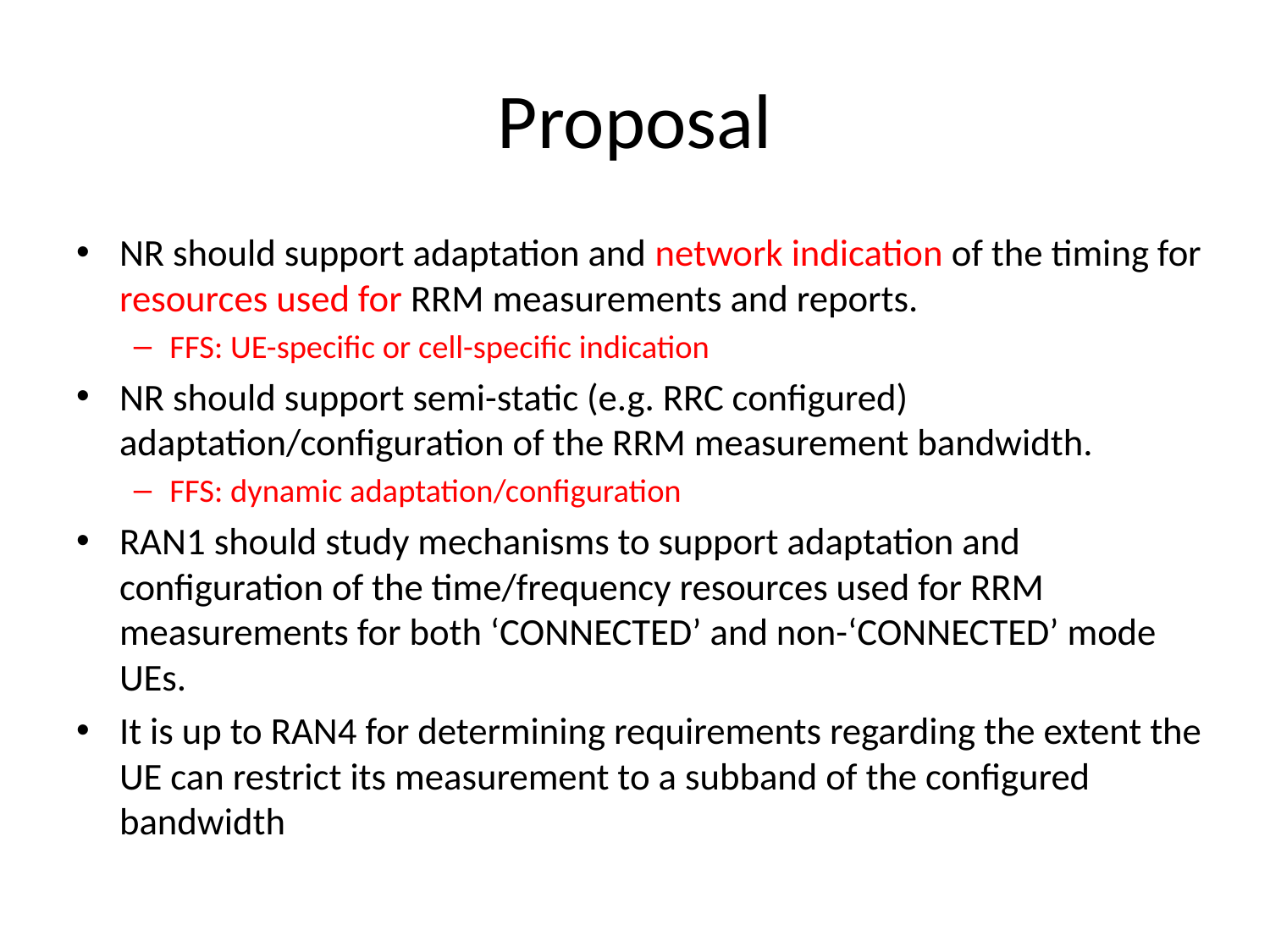

# Proposal
NR should support adaptation and network indication of the timing for resources used for RRM measurements and reports.
FFS: UE-specific or cell-specific indication
NR should support semi-static (e.g. RRC configured) adaptation/configuration of the RRM measurement bandwidth.
FFS: dynamic adaptation/configuration
RAN1 should study mechanisms to support adaptation and configuration of the time/frequency resources used for RRM measurements for both ‘CONNECTED’ and non-‘CONNECTED’ mode UEs.
It is up to RAN4 for determining requirements regarding the extent the UE can restrict its measurement to a subband of the configured bandwidth